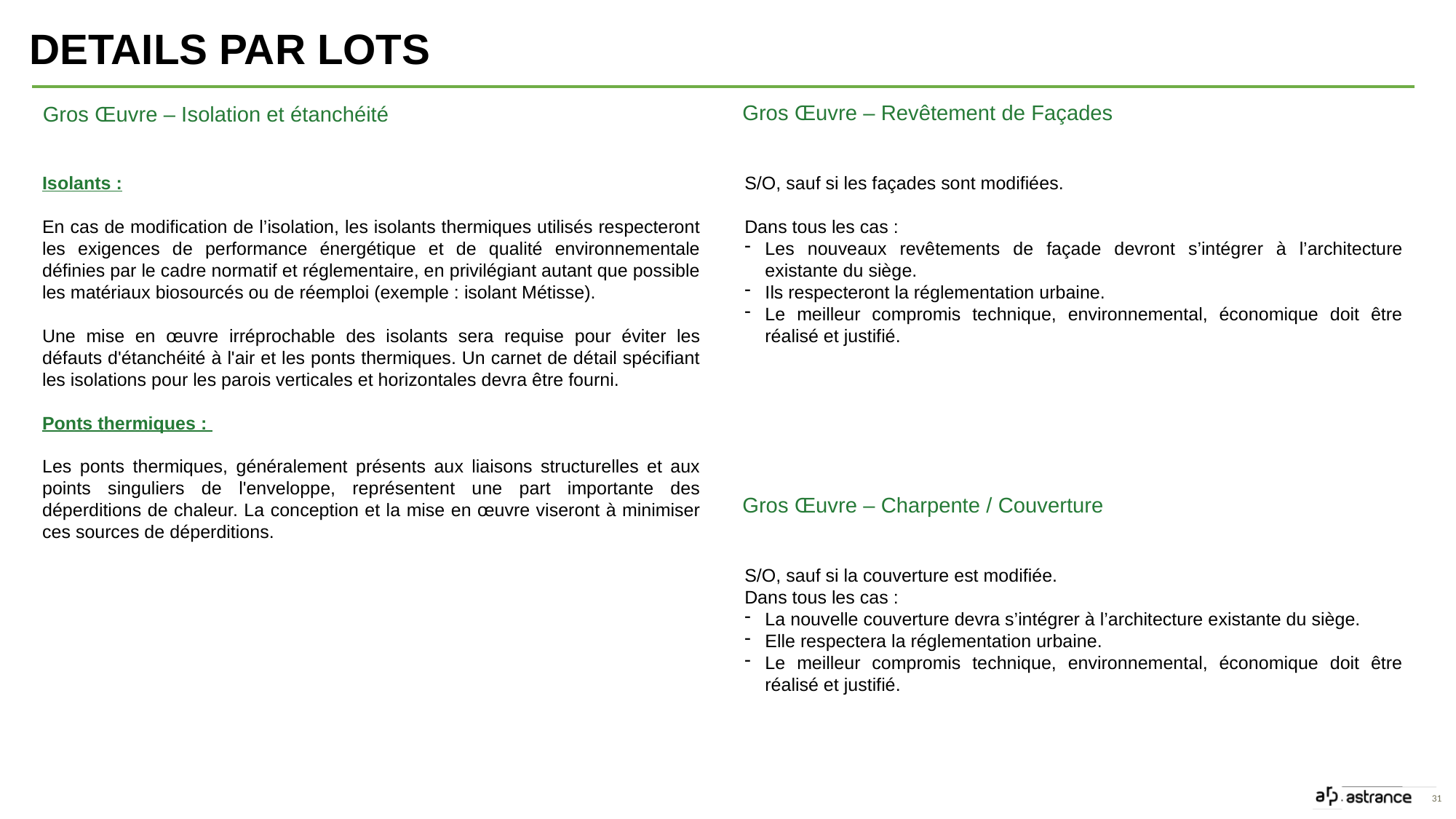

Details par lots
Gros Œuvre – Revêtement de Façades
Gros Œuvre – Isolation et étanchéité
Isolants :

En cas de modification de l’isolation, les isolants thermiques utilisés respecteront les exigences de performance énergétique et de qualité environnementale définies par le cadre normatif et réglementaire, en privilégiant autant que possible les matériaux biosourcés ou de réemploi (exemple : isolant Métisse).

Une mise en œuvre irréprochable des isolants sera requise pour éviter les défauts d'étanchéité à l'air et les ponts thermiques. Un carnet de détail spécifiant les isolations pour les parois verticales et horizontales devra être fourni.

Ponts thermiques :

Les ponts thermiques, généralement présents aux liaisons structurelles et aux points singuliers de l'enveloppe, représentent une part importante des déperditions de chaleur. La conception et la mise en œuvre viseront à minimiser ces sources de déperditions.

S/O, sauf si les façades sont modifiées.

Dans tous les cas :
Les nouveaux revêtements de façade devront s’intégrer à l’architecture existante du siège.
Ils respecteront la réglementation urbaine.
Le meilleur compromis technique, environnemental, économique doit être réalisé et justifié.

S/O, sauf si la couverture est modifiée.
Dans tous les cas :
La nouvelle couverture devra s’intégrer à l’architecture existante du siège.
Elle respectera la réglementation urbaine.
Le meilleur compromis technique, environnemental, économique doit être réalisé et justifié.

Gros Œuvre – Charpente / Couverture
31